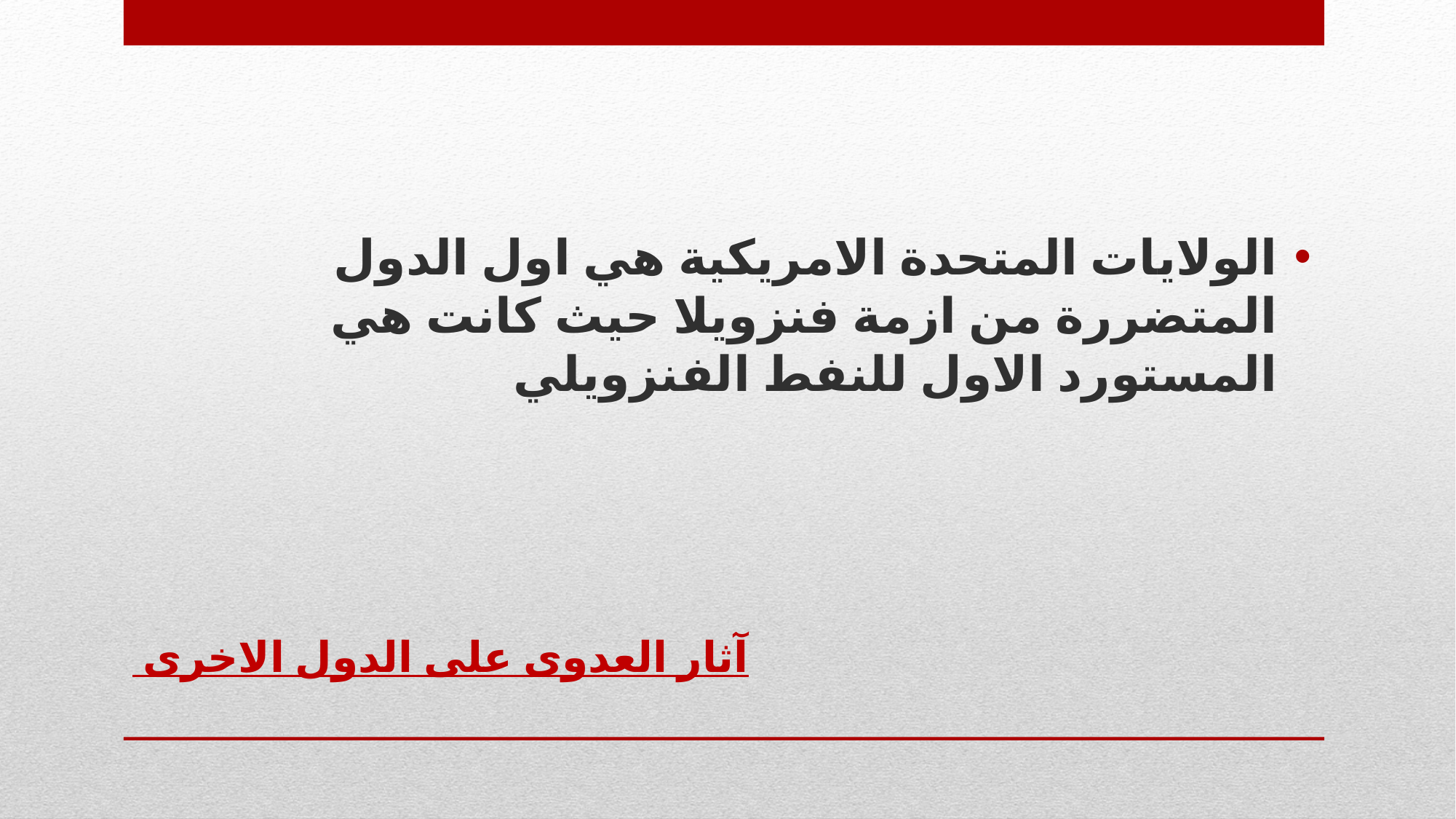

الولايات المتحدة الامريكية هي اول الدول المتضررة من ازمة فنزويلا حيث كانت هي المستورد الاول للنفط الفنزويلي
# آثار العدوى على الدول الاخرى